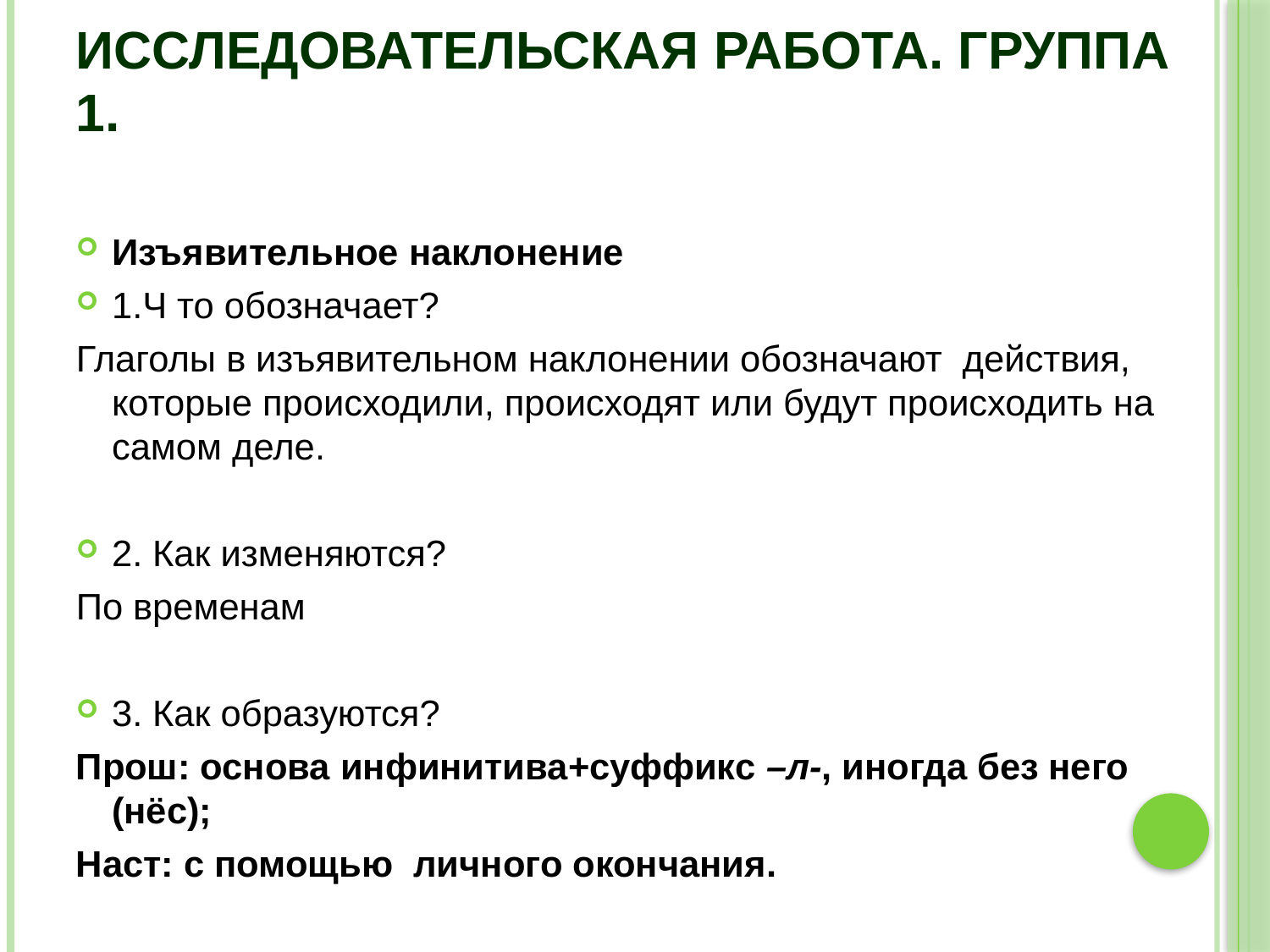

# Исследовательская работа. Группа 1.
Изъявительное наклонение
1.Ч то обозначает?
Глаголы в изъявительном наклонении обозначают  действия, которые происходили, происходят или будут происходить на самом деле.

2. Как изменяются?
По временам

3. Как образуются?
Прош: основа инфинитива+суффикс –л-, иногда без него (нёс);
Наст: с помощью  личного окончания.